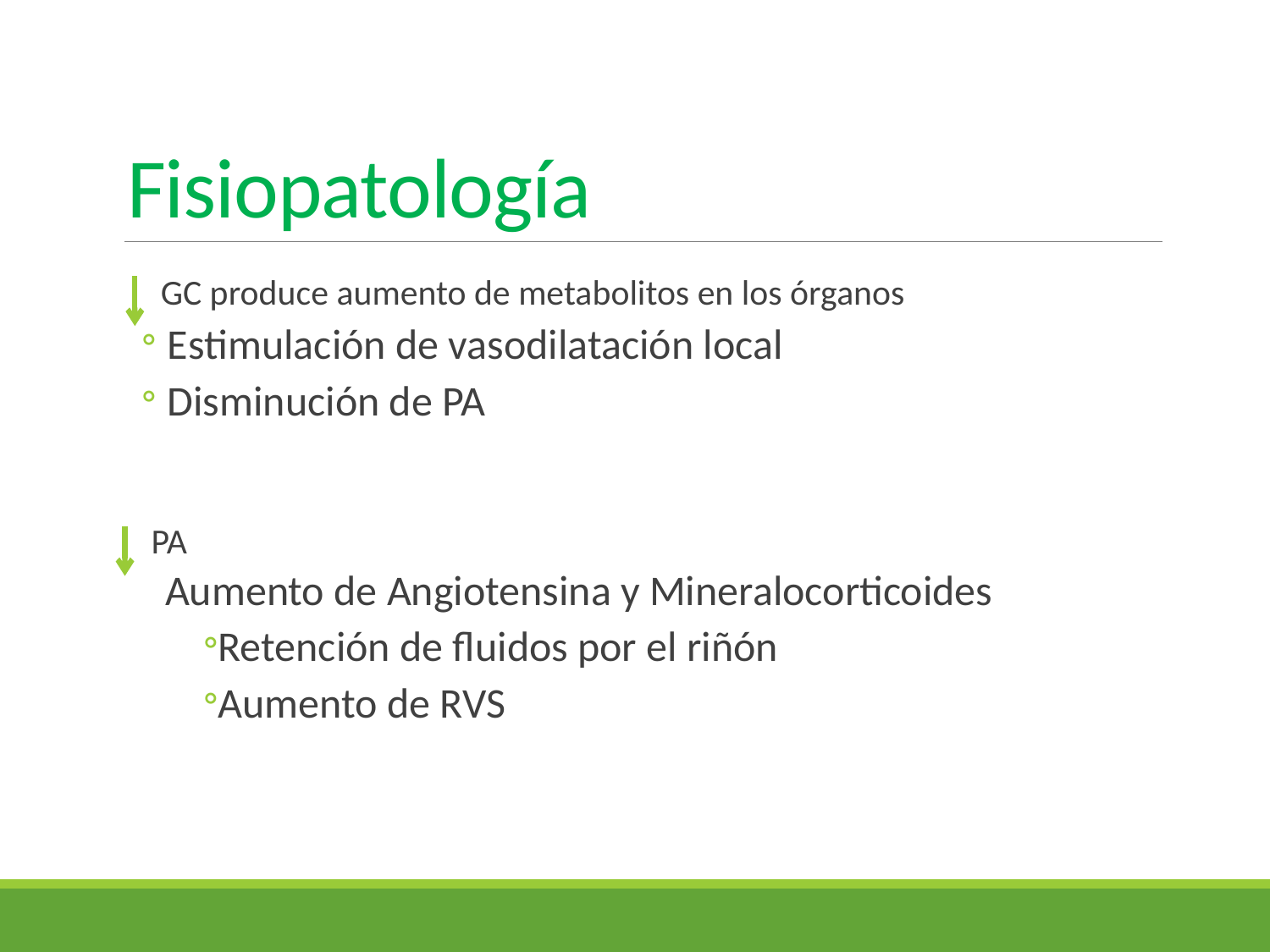

# Fisiopatología
   GC produce aumento de metabolitos en los órganos
Estimulación de vasodilatación local
Disminución de PA

   PA
Aumento de Angiotensina y Mineralocorticoides
Retención de fluidos por el riñón
Aumento de RVS